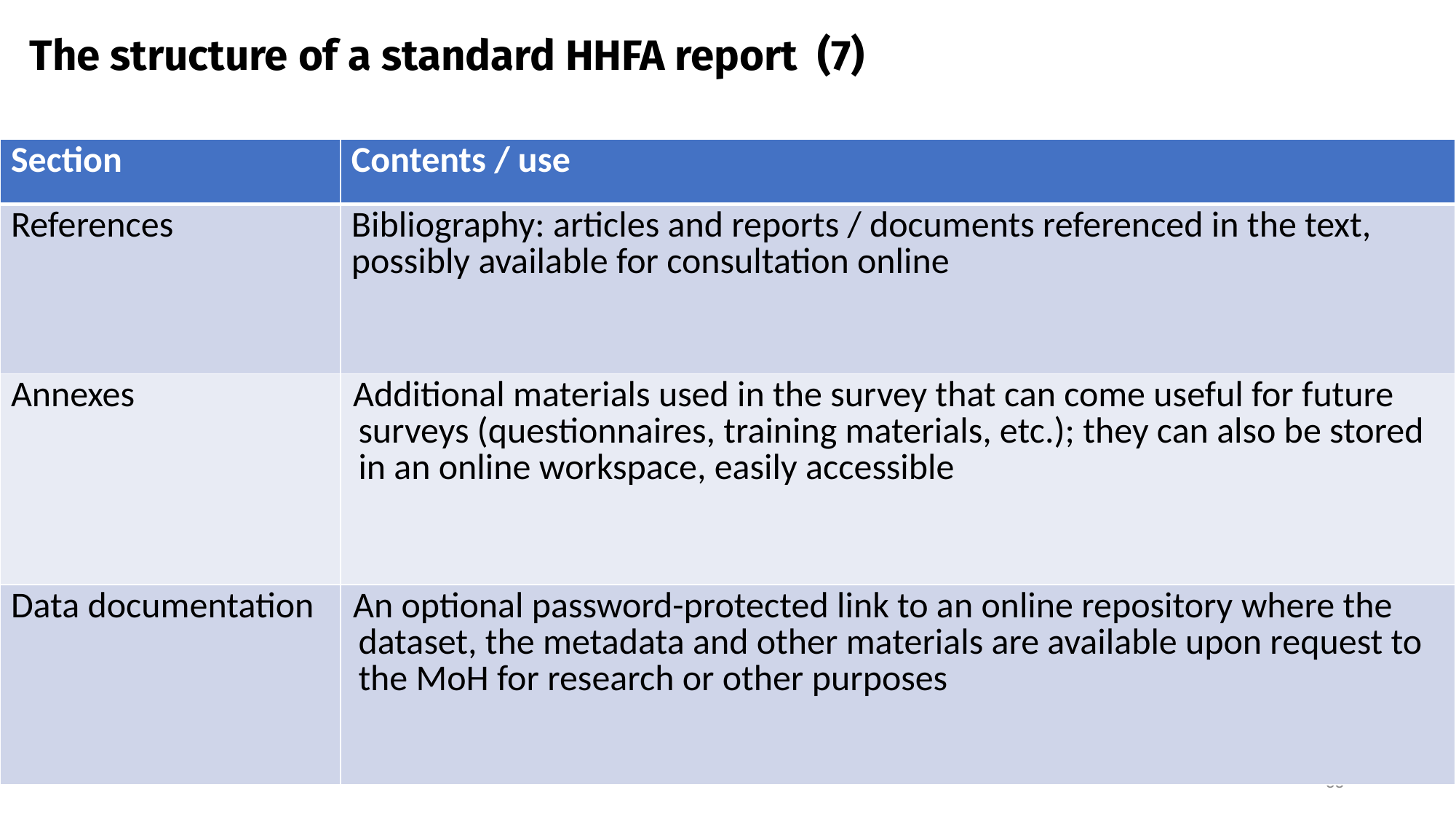

# The structure of a standard HHFA report  (7)
| Section | Contents / use |
| --- | --- |
| References | Bibliography: articles and reports / documents referenced in the text, possibly available for consultation online |
| Annexes | Additional materials used in the survey that can come useful for future surveys (questionnaires, training materials, etc.); they can also be stored in an online workspace, easily accessible |
| Data documentation | An optional password-protected link to an online repository where the dataset, the metadata and other materials are available upon request to the MoH for research or other purposes |
38